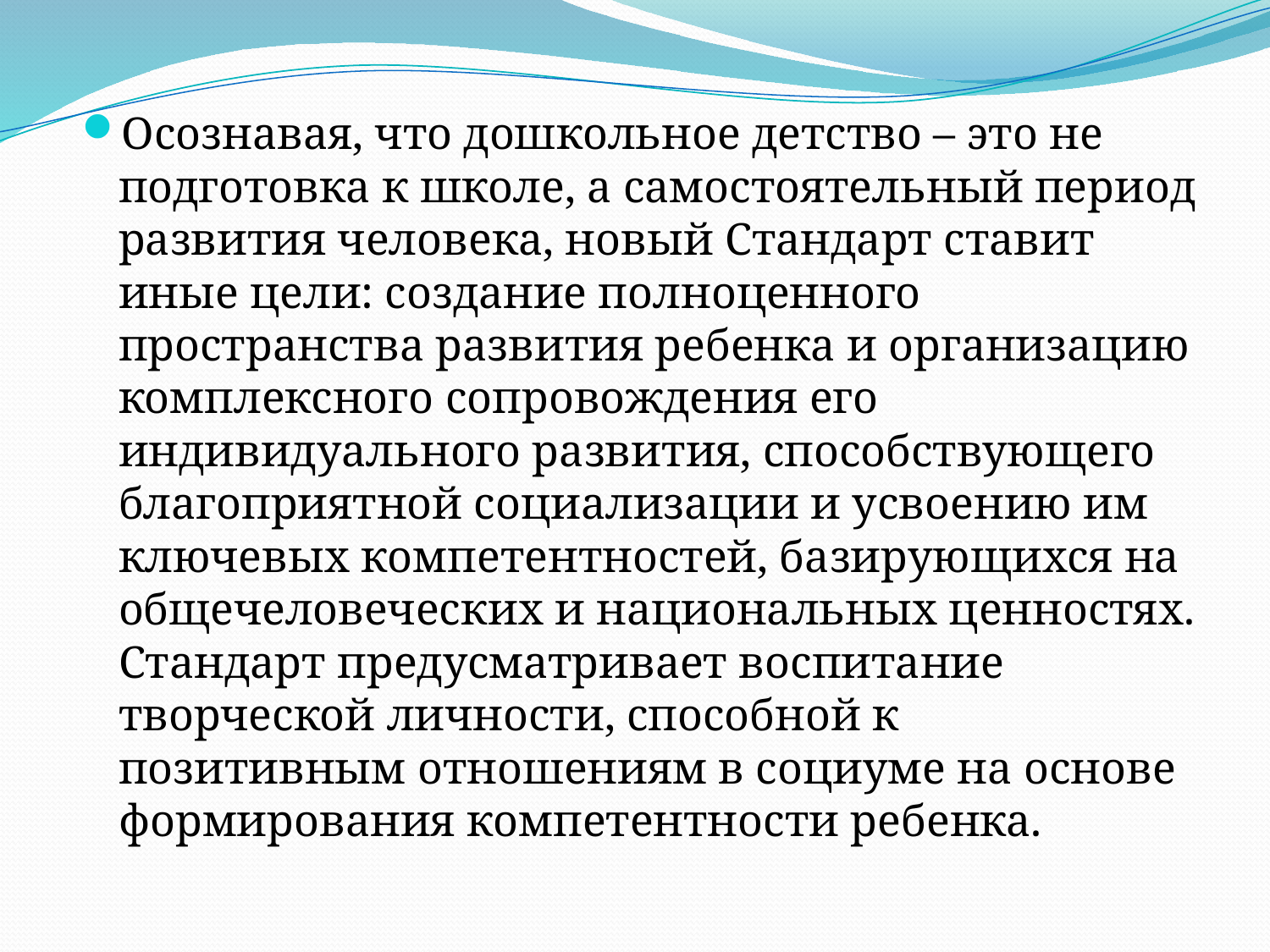

#
Осознавая, что дошкольное детство – это не подготовка к школе, а самостоятельный период развития человека, новый Стандарт ставит иные цели: создание полноценного пространства развития ребенка и организацию комплексного сопровождения его индивидуального развития, способствующего благоприятной социализации и усвоению им ключевых компетентностей, базирующихся на общечеловеческих и национальных ценностях. Стандарт предусматривает воспитание творческой личности, способной к позитивным отношениям в социуме на основе формирования компетентности ребенка.